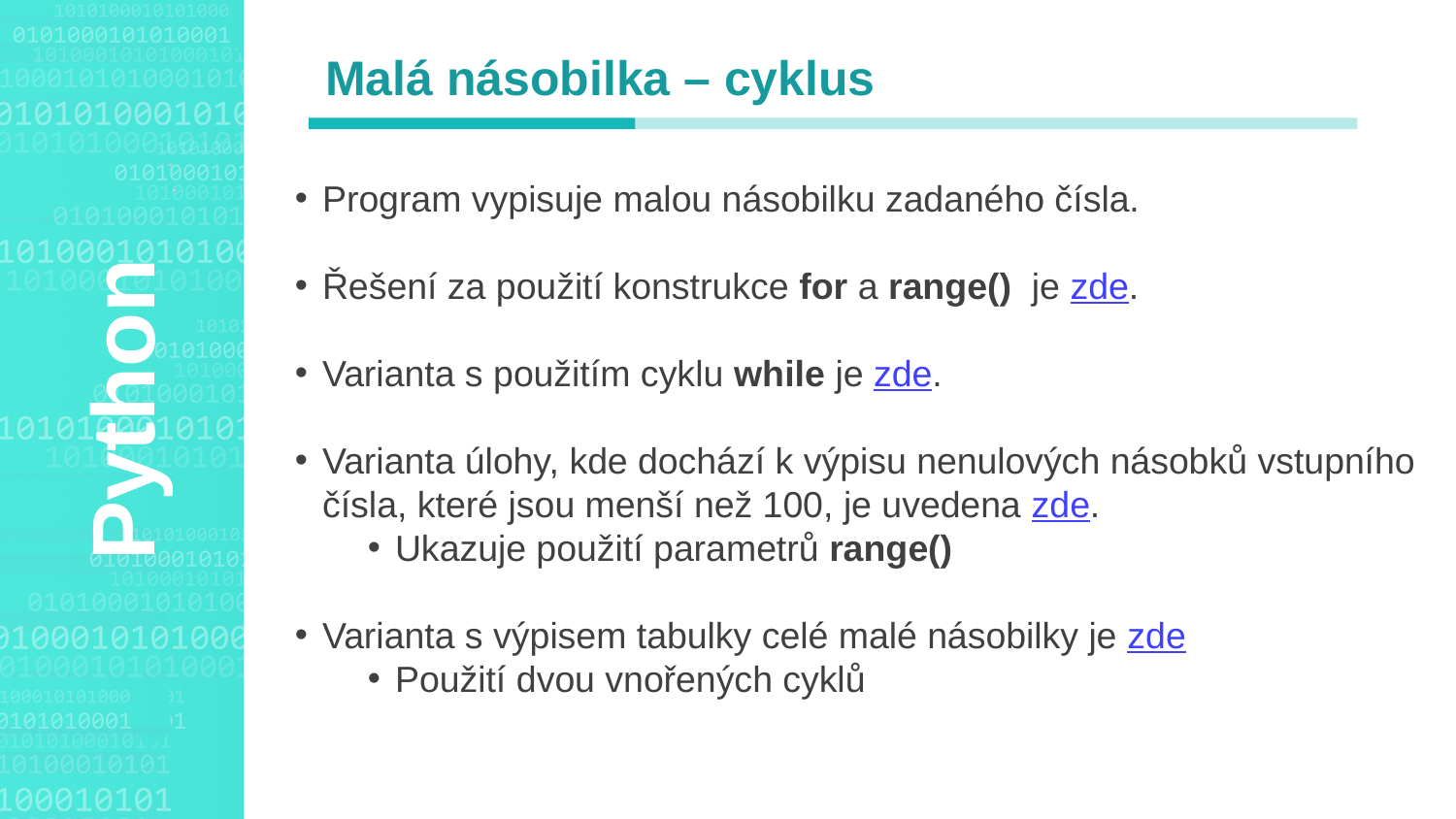

Malá násobilka – cyklus
Program vypisuje malou násobilku zadaného čísla.

Řešení za použití konstrukce for a range()  je zde.

Varianta s použitím cyklu while je zde.

Varianta úlohy, kde dochází k výpisu nenulových násobků vstupního čísla, které jsou menší než 100, je uvedena zde.
Ukazuje použití parametrů range()

Varianta s výpisem tabulky celé malé násobilky je zde
Použití dvou vnořených cyklů

Agenda Style

Python